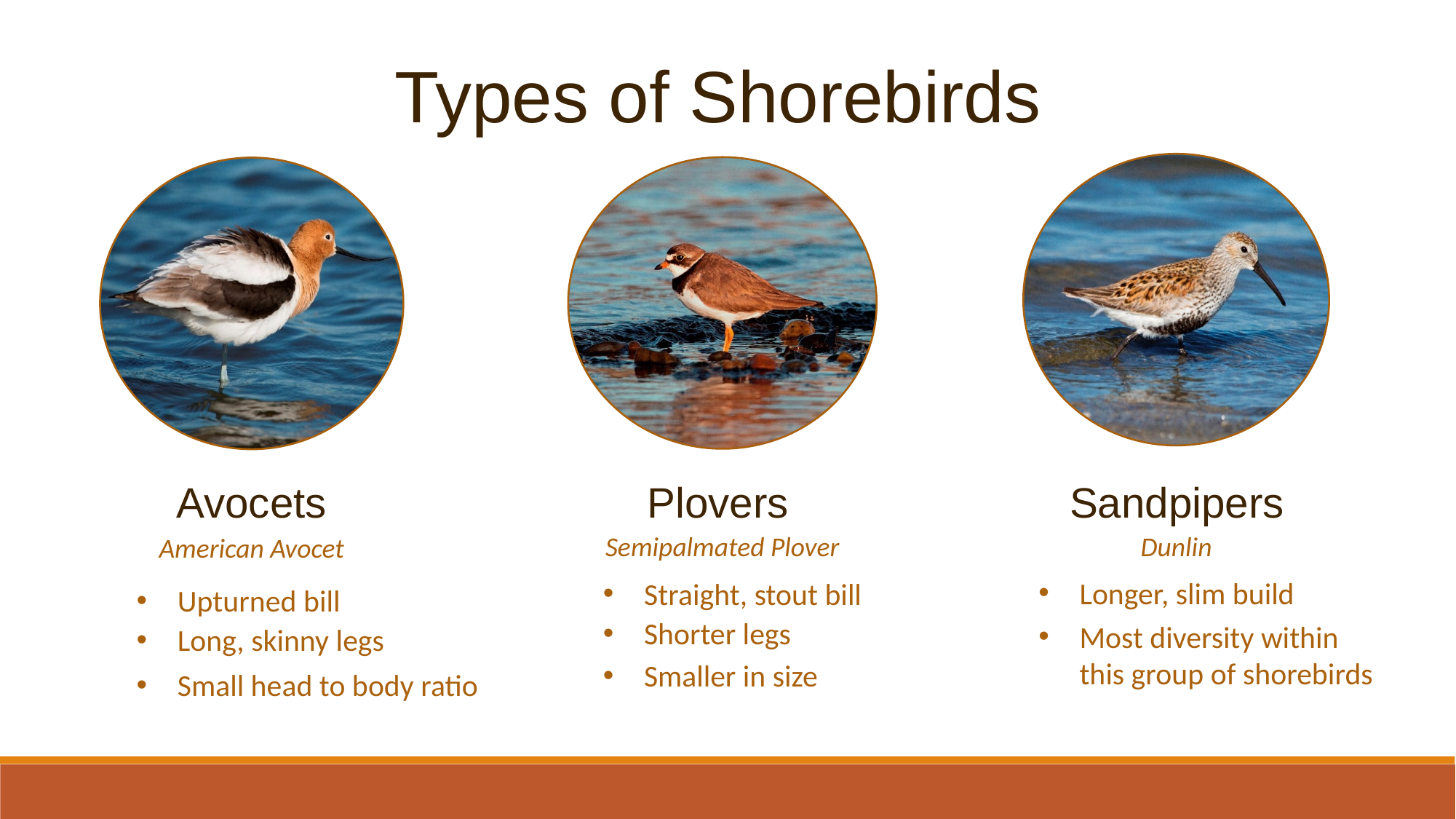

Types of Shorebirds

Plovers
Sandpipers
Avocets
Semipalmated Plover
Dunlin
American Avocet
Longer, slim build
Straight, stout bill
Upturned bill
Shorter legs
Most diversity within this group of shorebirds
Long, skinny legs
Smaller in size
Small head to body ratio